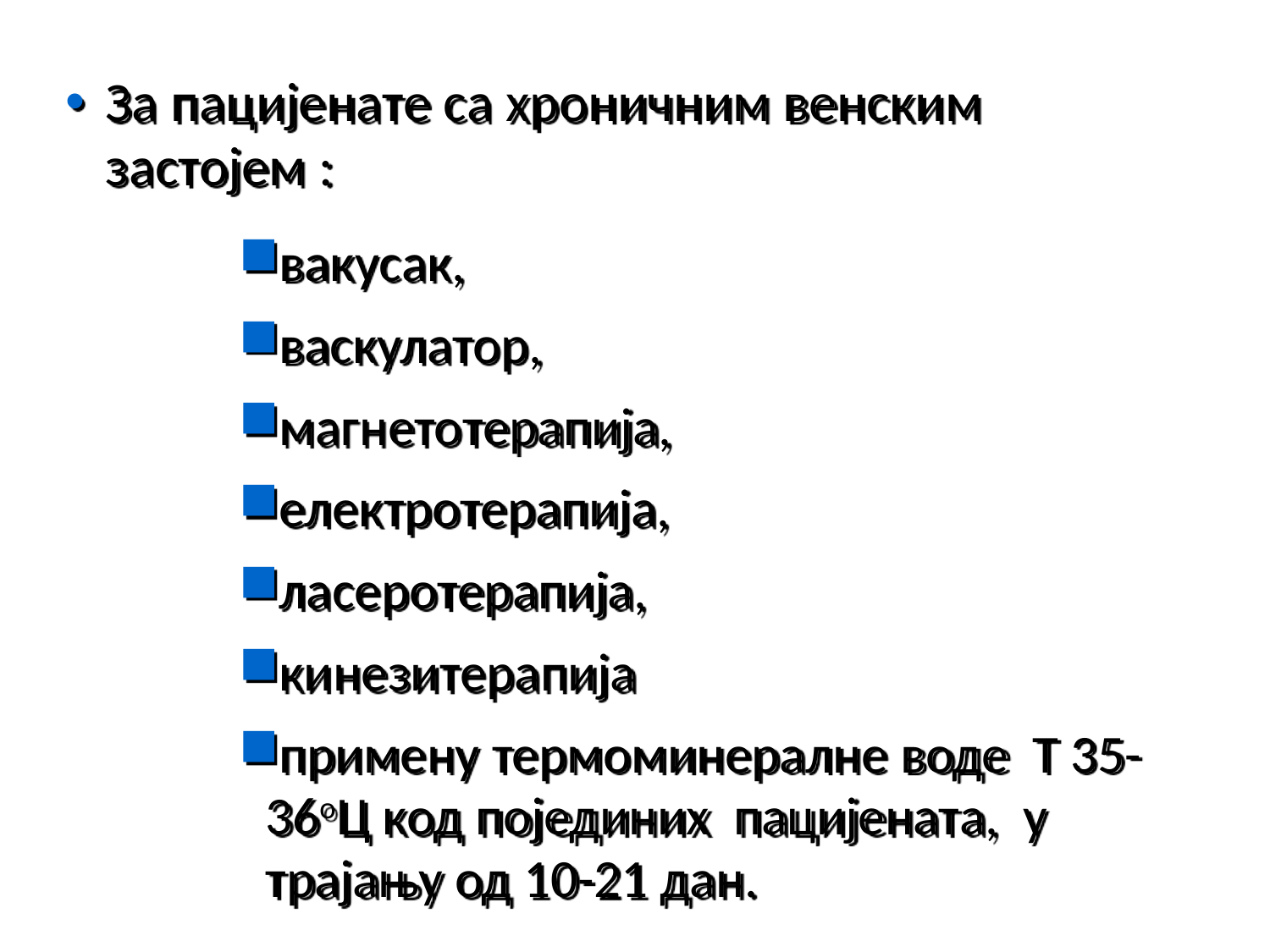

За пацијенате са хроничним венским застојем :
вакусак,
васкулатор,
магнетотерапија,
електротерапија,
ласеротерапија,
кинезитерапија
примену термоминералне воде  Т 35-36оЦ код појединих  пацијената,  у трајању од 10-21 дан.